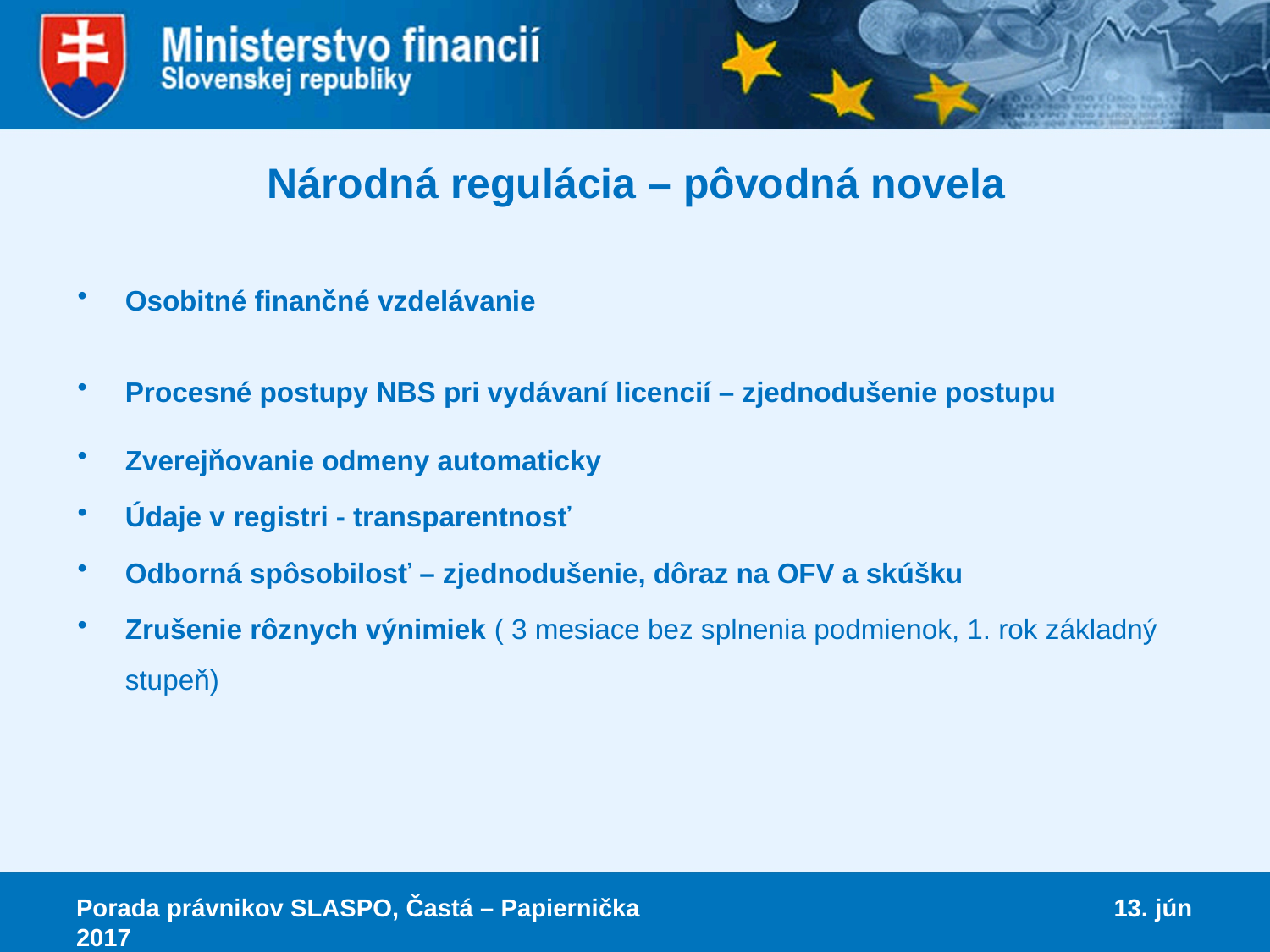

# Národná regulácia – pôvodná novela
Osobitné finančné vzdelávanie
Procesné postupy NBS pri vydávaní licencií – zjednodušenie postupu
Zverejňovanie odmeny automaticky
Údaje v registri - transparentnosť
Odborná spôsobilosť – zjednodušenie, dôraz na OFV a skúšku
Zrušenie rôznych výnimiek ( 3 mesiace bez splnenia podmienok, 1. rok základný stupeň)

Porada právnikov SLASPO, Častá – Papiernička                                                                    13. jún 2017